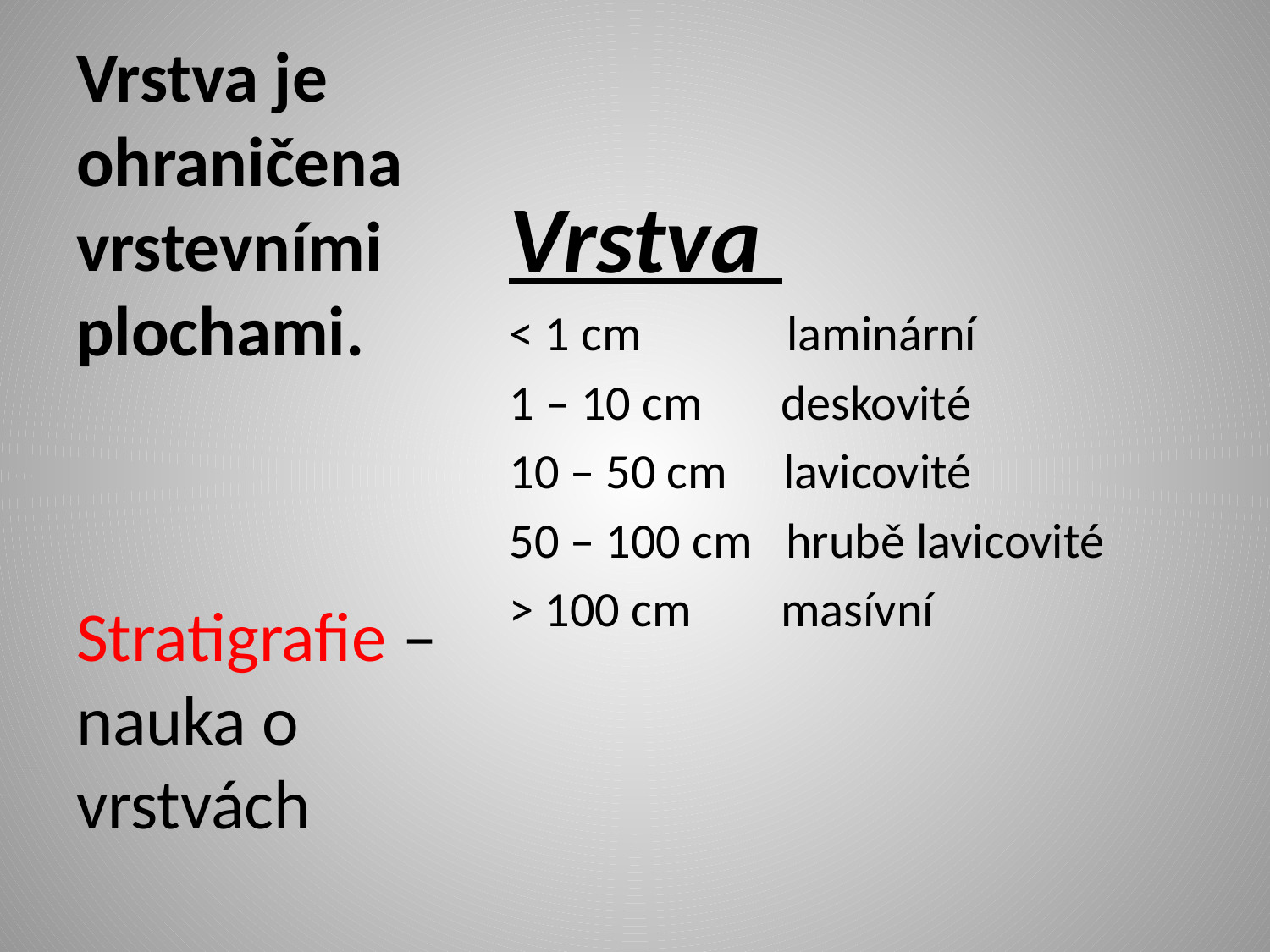

# Vrstva je ohraničena vrstevními plochami.

Vrstva
< 1 cm             laminární
1 – 10 cm       deskovité
10 – 50 cm     lavicovité
50 – 100 cm   hrubě lavicovité
> 100 cm        masívní

Stratigrafie – nauka o vrstvách